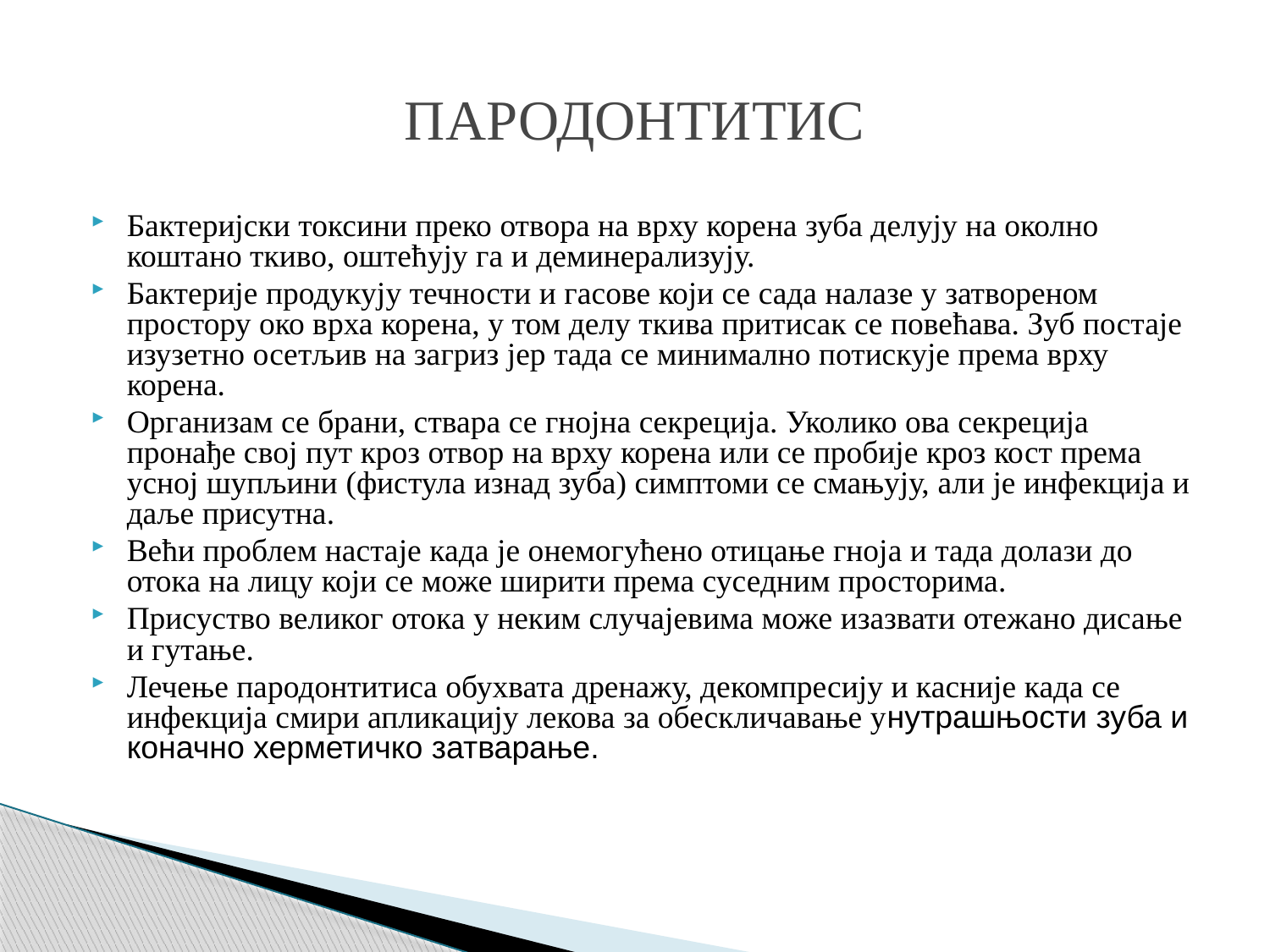

# ПАРОДОНТИТИС
Бактеријски токсини преко отвора на врху корена зуба делују на околно коштано ткиво, оштећују га и деминерализују.
Бактерије продукују течности и гасове који се сада налазе у затвореном простору око врха корена, у том делу ткива притисак се повећава. Зуб постаје изузетно осетљив на загриз јер тада се минимално потискује према врху корена.
Организам се брани, ствара се гнојна секреција. Уколико ова секреција пронађе свој пут кроз отвор на врху корена или се пробије кроз кост према усној шупљини (фистула изнад зуба) симптоми се смањују, али је инфекција и даље присутна.
Већи проблем настаје када је онемогућено отицање гноја и тада долази до отока на лицу који се може ширити према суседним просторима.
Присуство великог отока у неким случајевима може изазвати отежано дисање и гутање.
Лечење пародонтитиса обухвата дренажу, декомпресију и касније када се инфекција смири апликацију лекова за обескличавање унутрашњости зуба и коначно херметичко затварање.